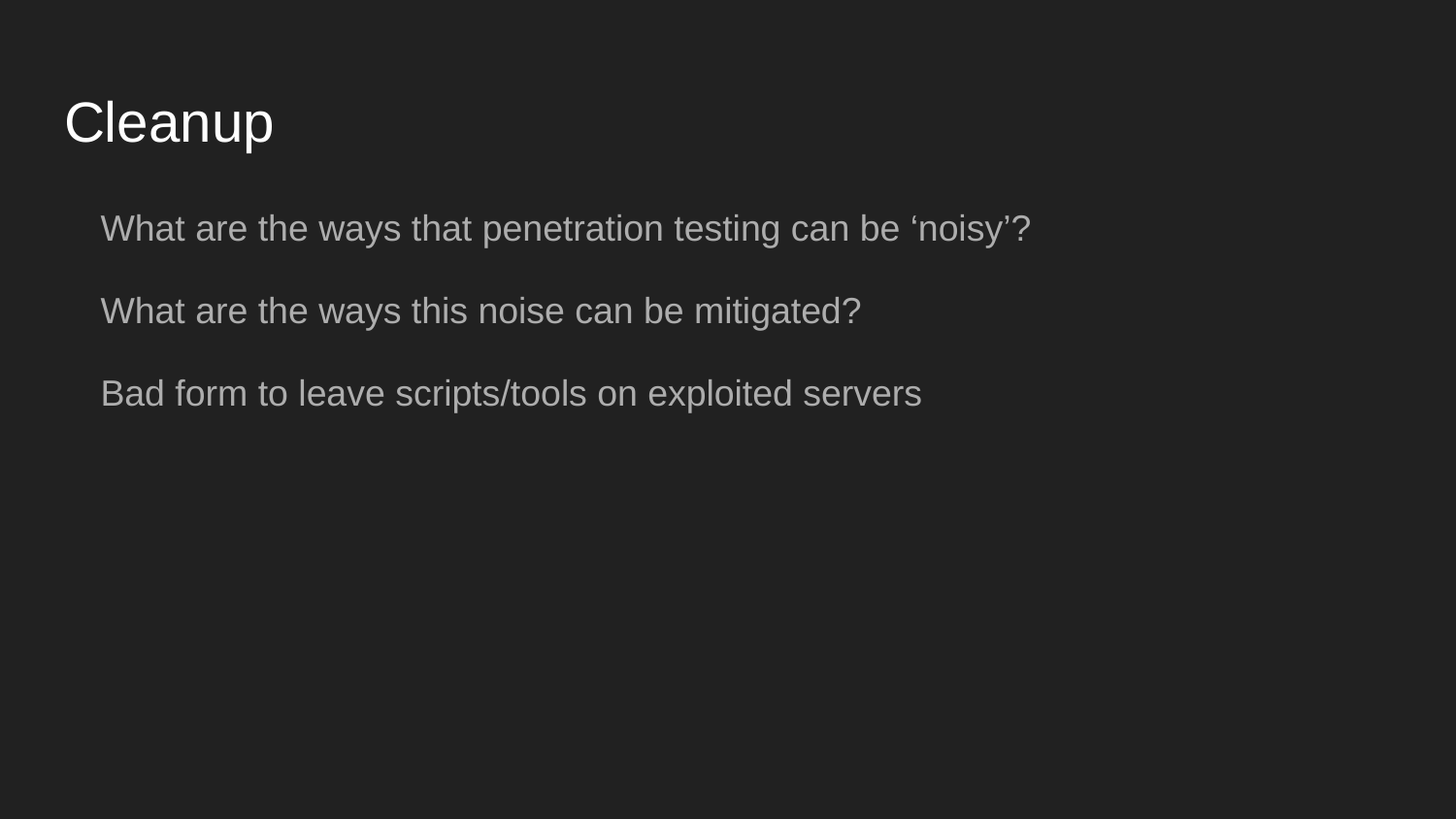

# Cleanup
What are the ways that penetration testing can be ‘noisy’?
What are the ways this noise can be mitigated?
Bad form to leave scripts/tools on exploited servers